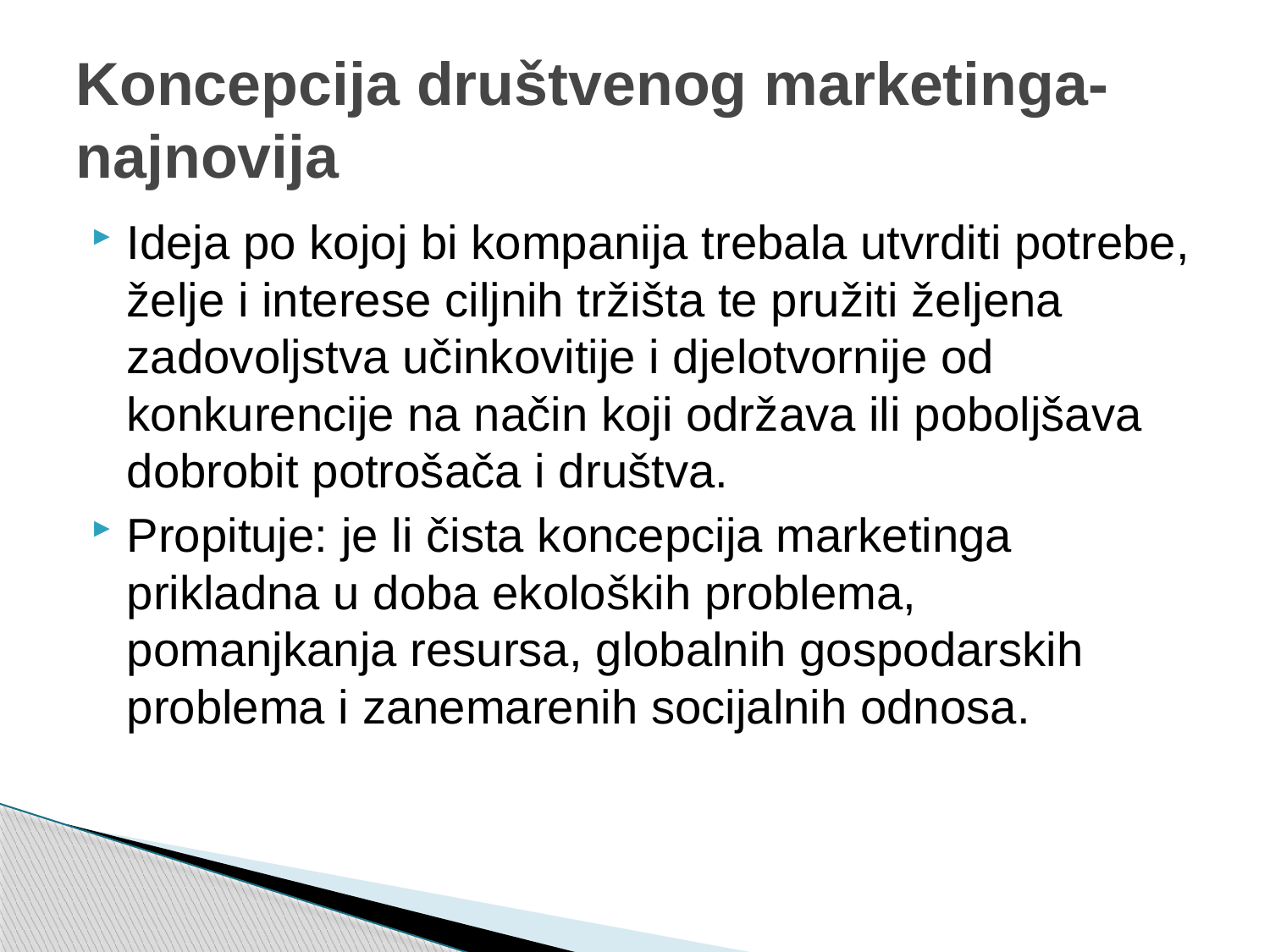

# Koncepcija društvenog marketinga- najnovija
Ideja po kojoj bi kompanija trebala utvrditi potrebe, želje i interese ciljnih tržišta te pružiti željena zadovoljstva učinkovitije i djelotvornije od konkurencije na način koji održava ili poboljšava dobrobit potrošača i društva.
Propituje: je li čista koncepcija marketinga prikladna u doba ekoloških problema, pomanjkanja resursa, globalnih gospodarskih problema i zanemarenih socijalnih odnosa.